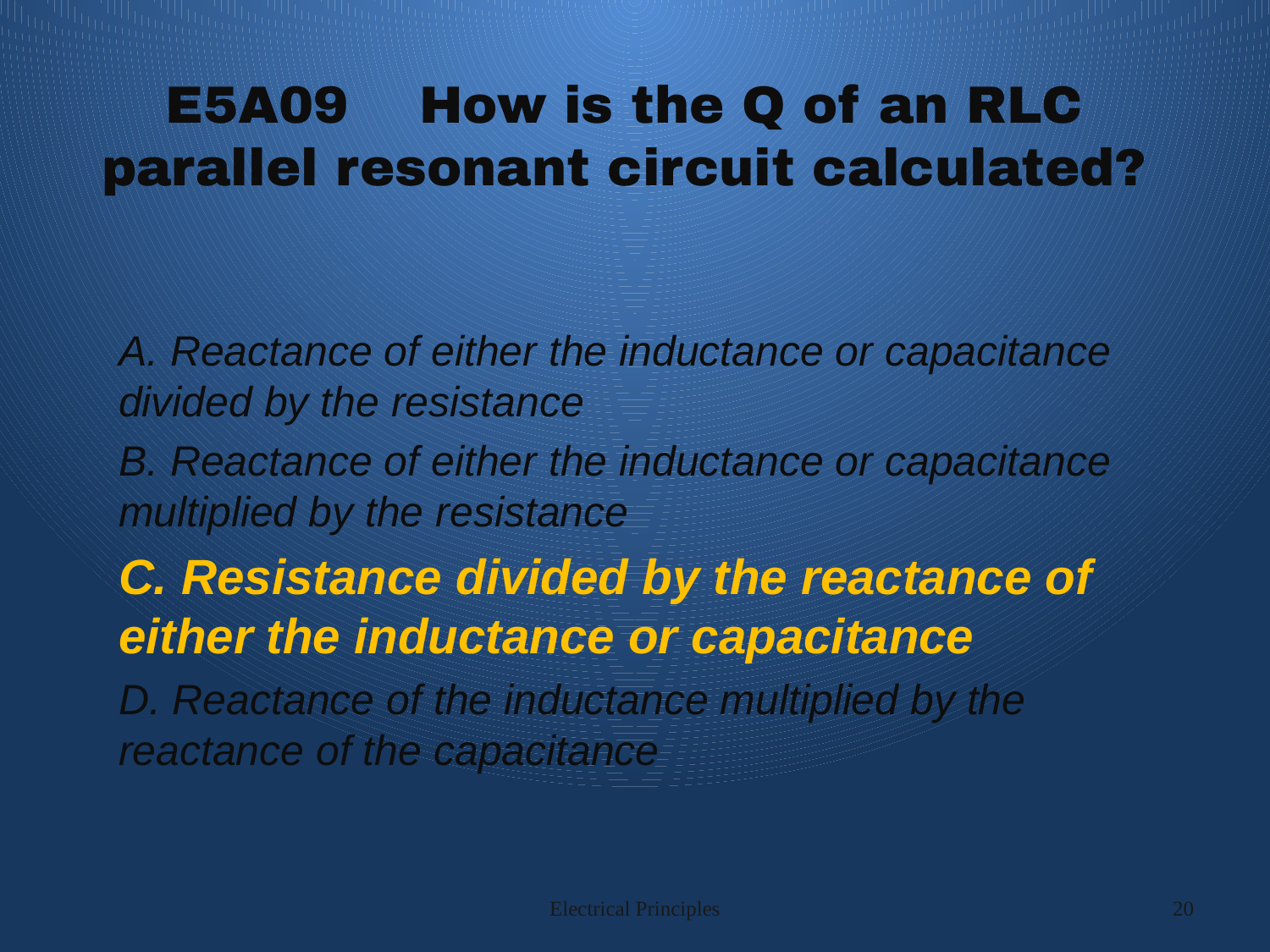

# E5A09    How is the Q of an RLC parallel resonant circuit calculated?
A. Reactance of either the inductance or capacitance divided by the resistance
B. Reactance of either the inductance or capacitance multiplied by the resistance
C. Resistance divided by the reactance of either the inductance or capacitance
D. Reactance of the inductance multiplied by the reactance of the capacitance
Electrical Principles
20